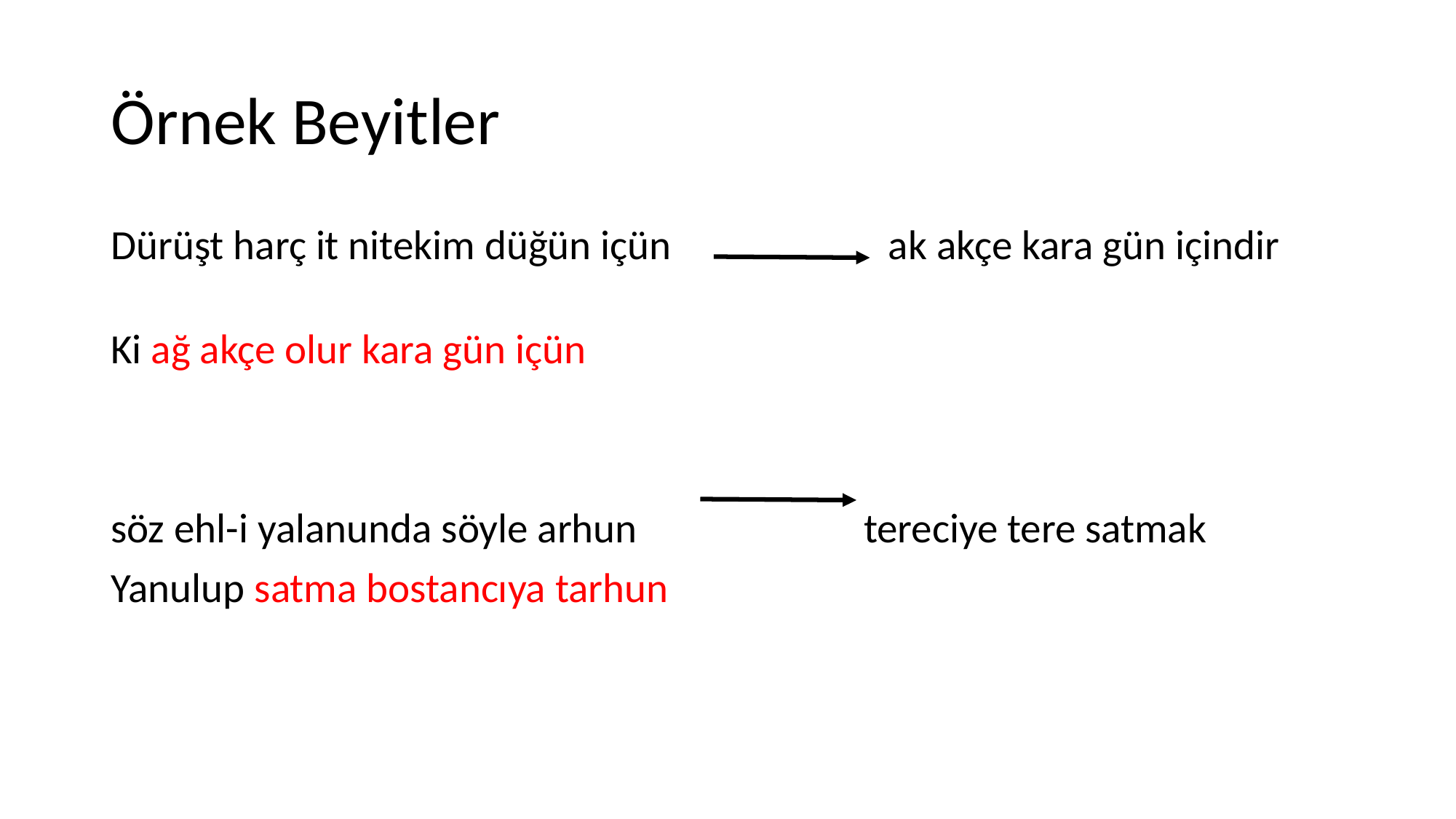

# Örnek Beyitler
Dürüşt harç it nitekim düğün içün                       ak akçe kara gün içindir
Ki ağ akçe olur kara gün içün

söz ehl-i yalanunda söyle arhun                        tereciye tere satmak
Yanulup satma bostancıya tarhun